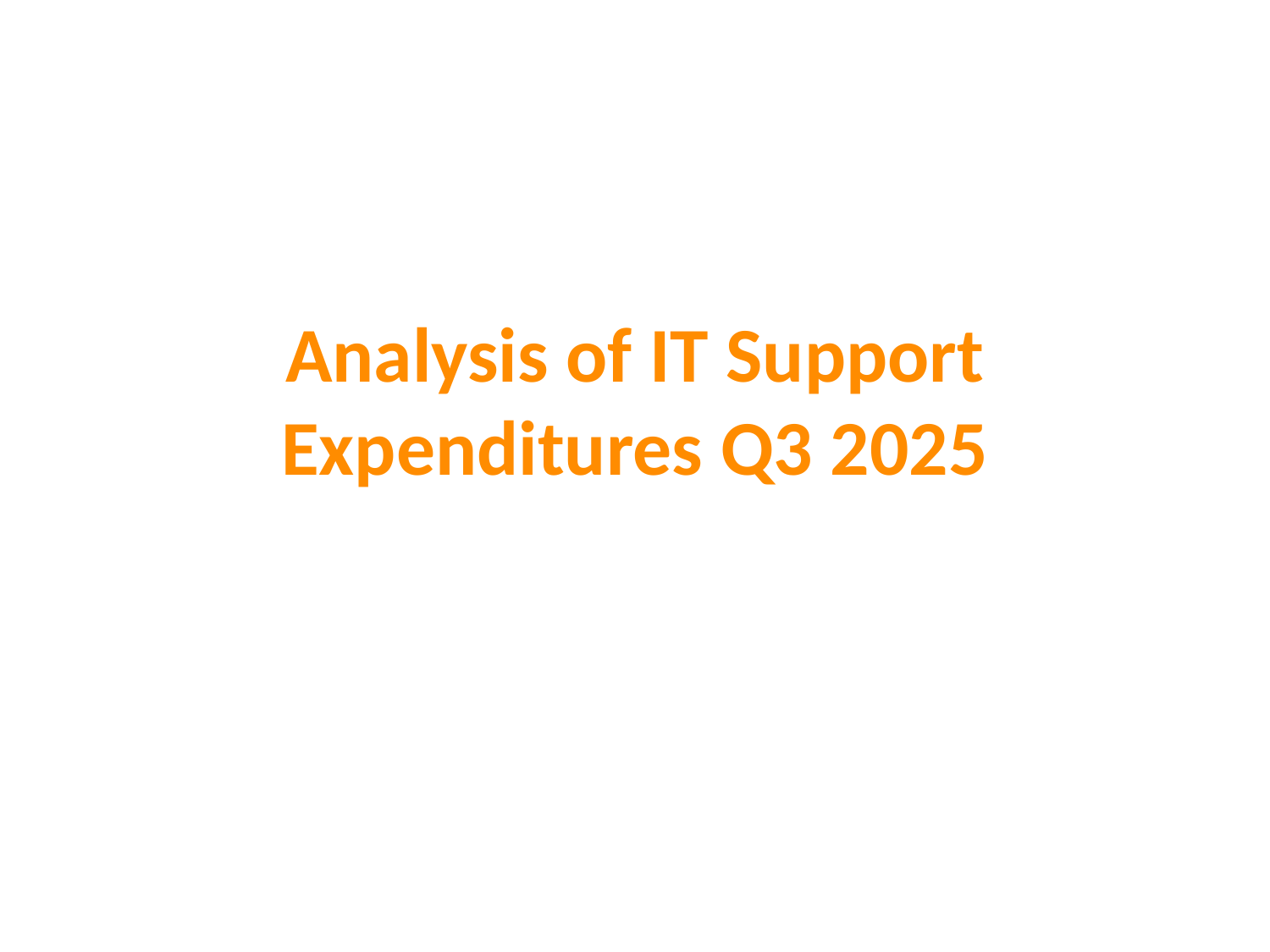

# Analysis of IT Support Expenditures Q3 2025